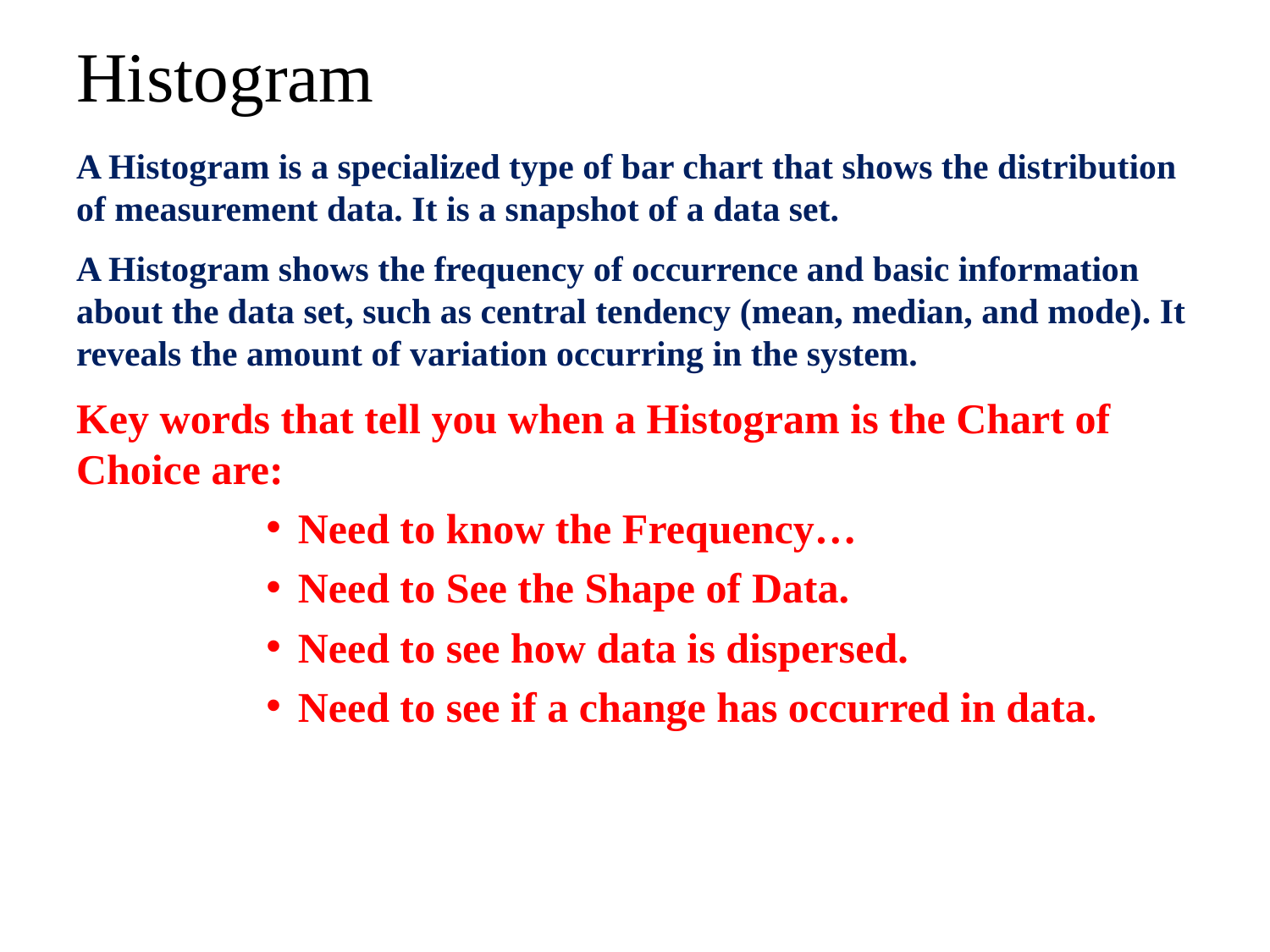

# Histogram
A Histogram is a specialized type of bar chart that shows the distribution of measurement data. It is a snapshot of a data set.
A Histogram shows the frequency of occurrence and basic information about the data set, such as central tendency (mean, median, and mode). It reveals the amount of variation occurring in the system.
Key words that tell you when a Histogram is the Chart of Choice are:
Need to know the Frequency…
Need to See the Shape of Data.
Need to see how data is dispersed.
Need to see if a change has occurred in data.